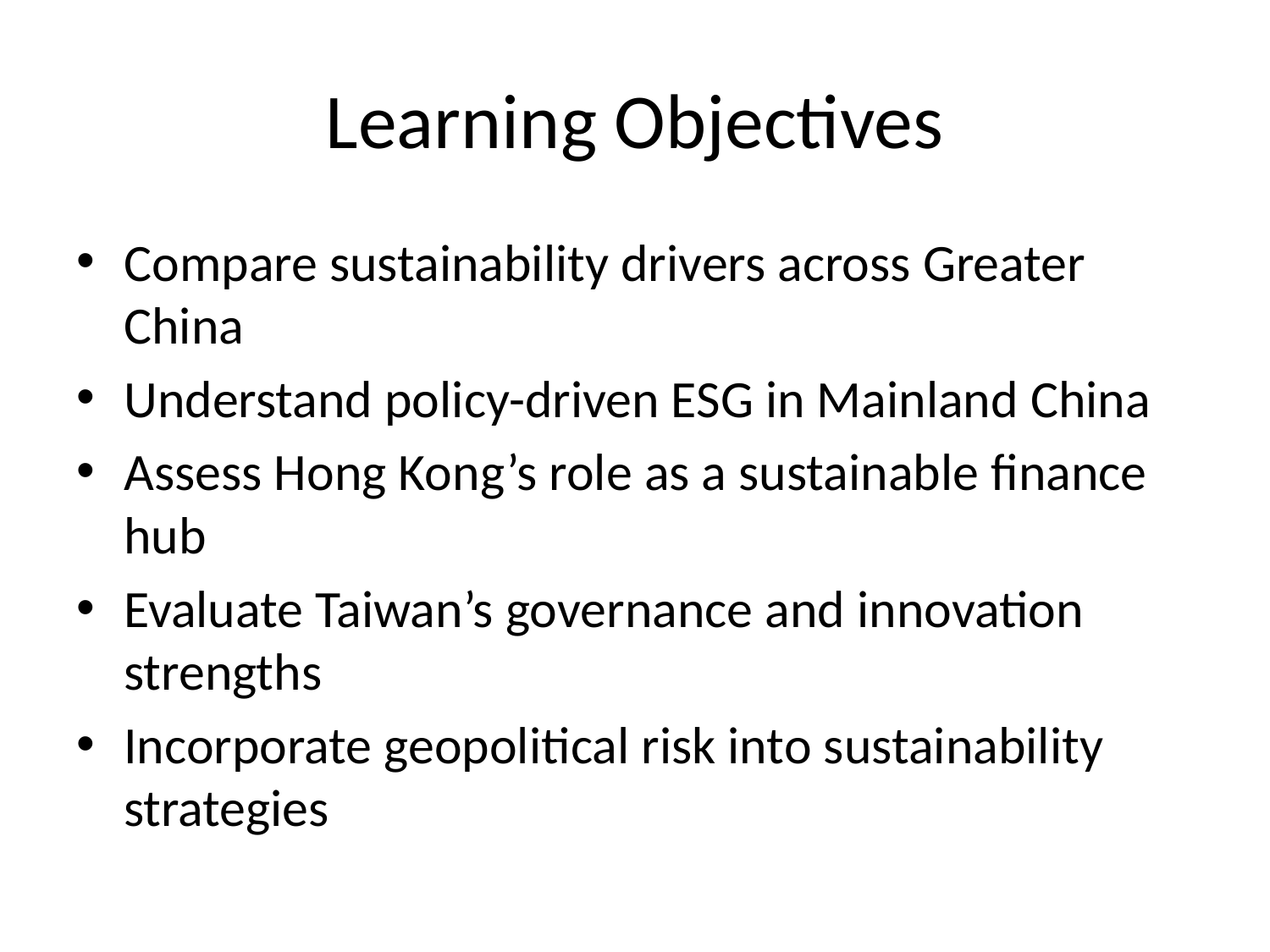

# Learning Objectives
Compare sustainability drivers across Greater China
Understand policy-driven ESG in Mainland China
Assess Hong Kong’s role as a sustainable finance hub
Evaluate Taiwan’s governance and innovation strengths
Incorporate geopolitical risk into sustainability strategies